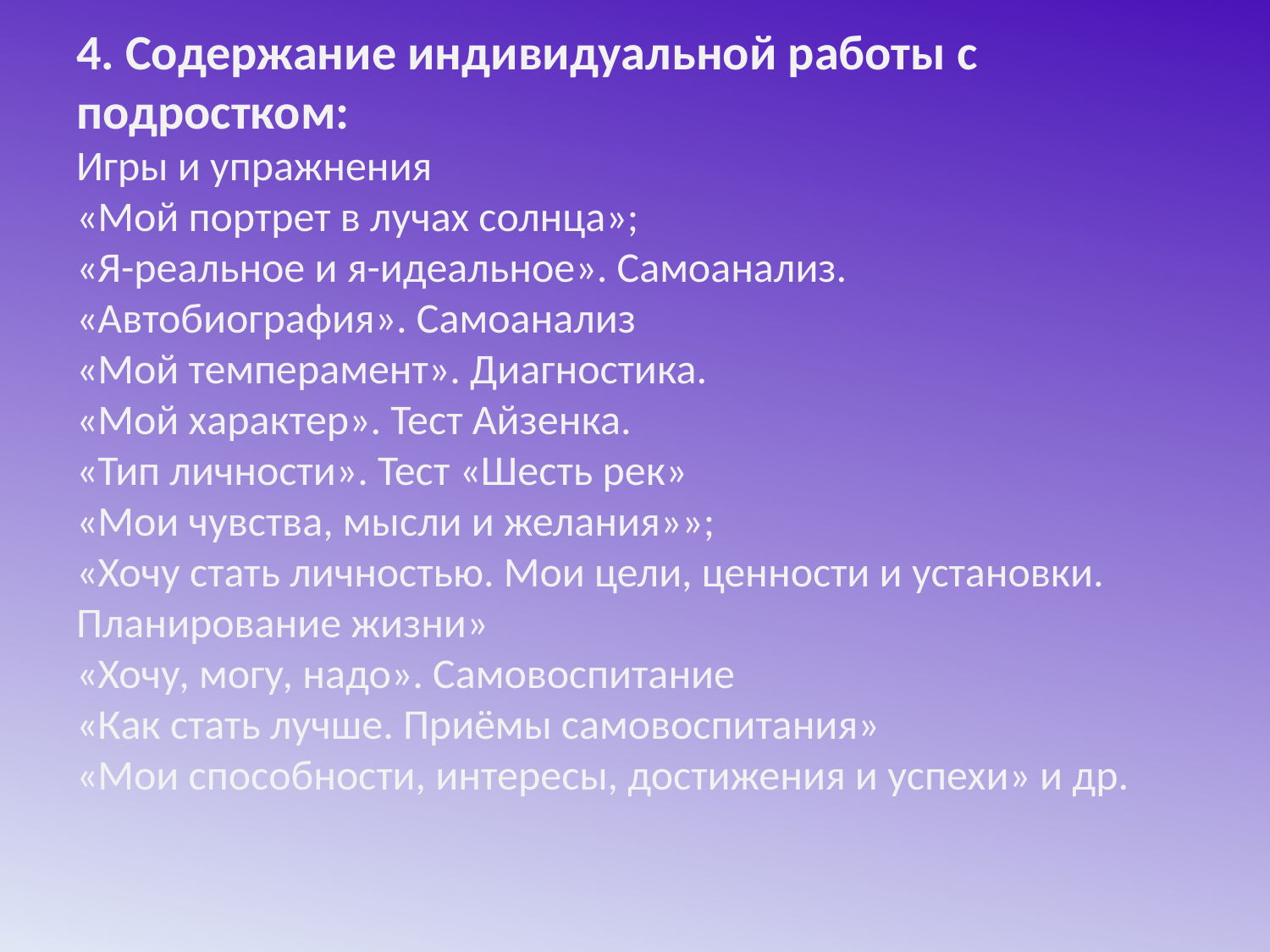

# 4. Содержание индивидуальной работы с подростком: Игры и упражнения «Мой портрет в лучах солнца»; «Я-реальное и я-идеальное». Самоанализ. «Автобиография». Самоанализ «Мой темперамент». Диагностика. «Мой характер». Тест Айзенка. «Тип личности». Тест «Шесть рек» «Мои чувства, мысли и желания»»; «Хочу стать личностью. Мои цели, ценности и установки. Планирование жизни» «Хочу, могу, надо». Самовоспитание «Как стать лучше. Приёмы самовоспитания» «Мои способности, интересы, достижения и успехи» и др.